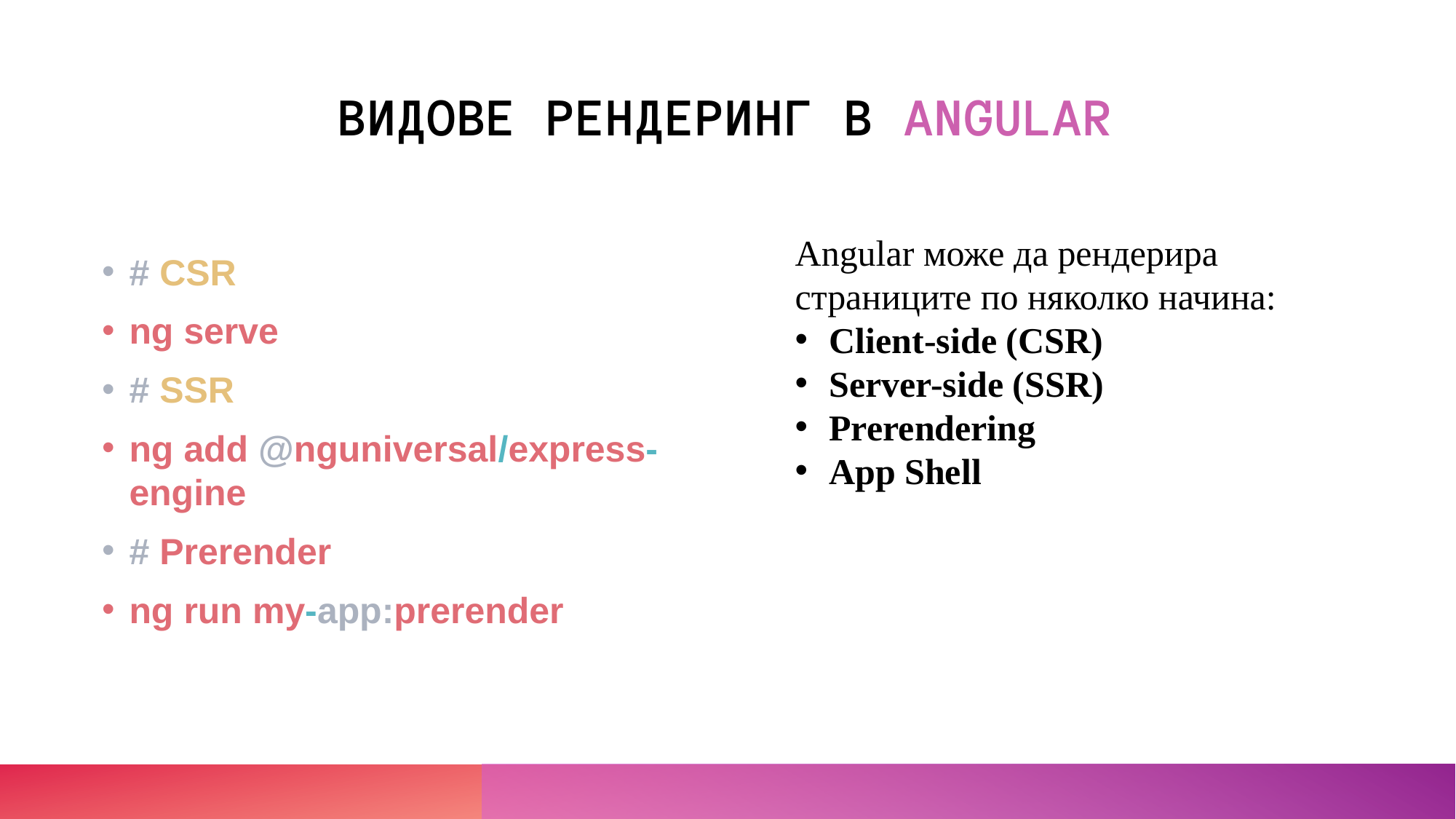

# ВИДОВЕ РЕНДЕРИНГ В ANGULAR
Angular може да рендерира страниците по няколко начина:
Client-side (CSR)
Server-side (SSR)
Prerendering
App Shell

# CSR
ng serve
# SSR
ng add @nguniversal/express-engine
# Prerender
ng run my-app:prerender